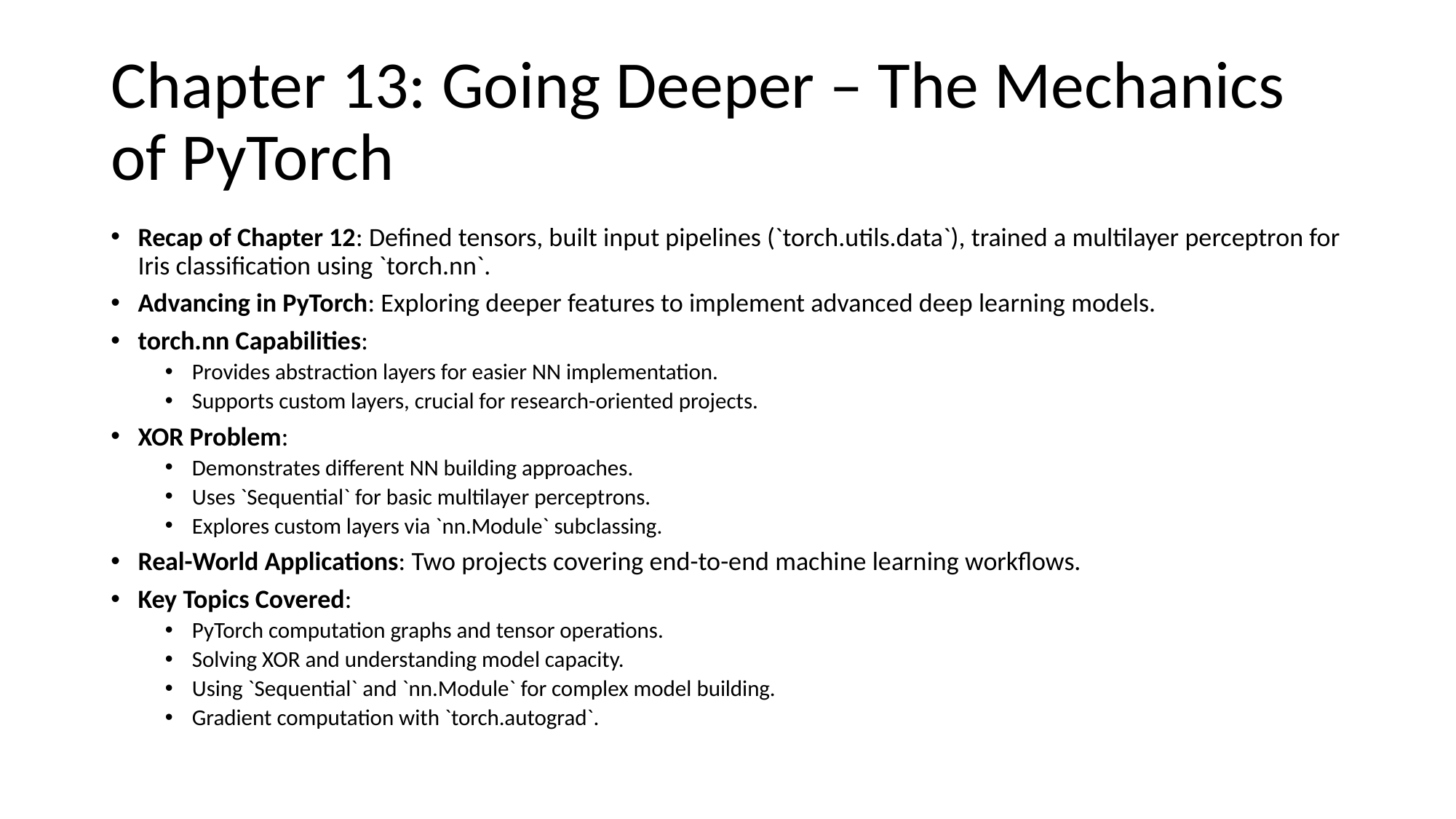

# Chapter 13: Going Deeper – The Mechanics of PyTorch
Recap of Chapter 12: Defined tensors, built input pipelines (`torch.utils.data`), trained a multilayer perceptron for Iris classification using `torch.nn`.
Advancing in PyTorch: Exploring deeper features to implement advanced deep learning models.
torch.nn Capabilities:
Provides abstraction layers for easier NN implementation.
Supports custom layers, crucial for research-oriented projects.
XOR Problem:
Demonstrates different NN building approaches.
Uses `Sequential` for basic multilayer perceptrons.
Explores custom layers via `nn.Module` subclassing.
Real-World Applications: Two projects covering end-to-end machine learning workflows.
Key Topics Covered:
PyTorch computation graphs and tensor operations.
Solving XOR and understanding model capacity.
Using `Sequential` and `nn.Module` for complex model building.
Gradient computation with `torch.autograd`.